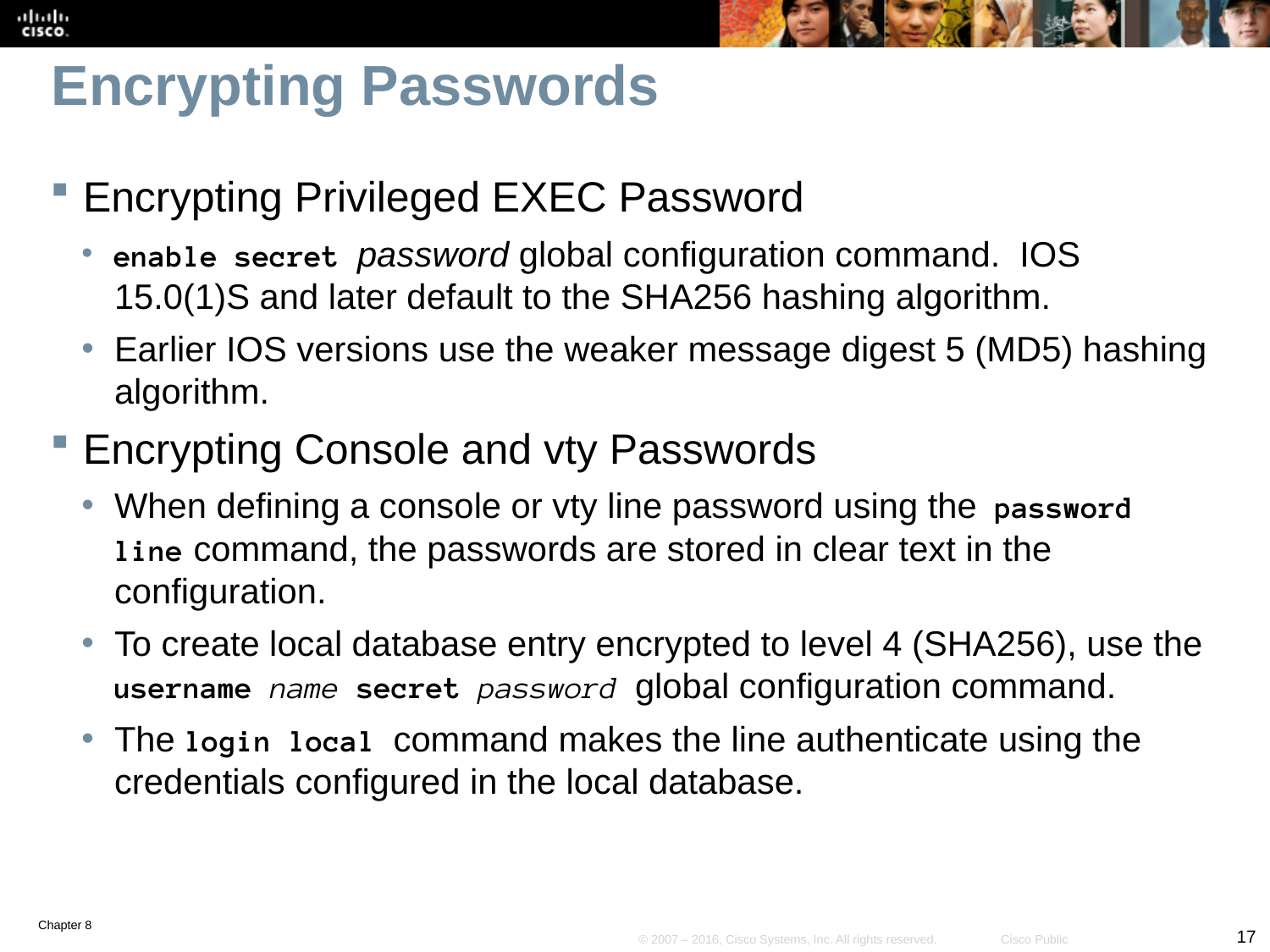

# Encrypting Passwords
Encrypting Privileged EXEC Password
enable secret password global configuration command.  IOS 15.0(1)S and later default to the SHA256 hashing algorithm.
Earlier IOS versions use the weaker message digest 5 (MD5) hashing algorithm.
Encrypting Console and vty Passwords
When defining a console or vty line password using the password line command, the passwords are stored in clear text in the configuration.
To create local database entry encrypted to level 4 (SHA256), use the username name secret password global configuration command.
The login local command makes the line authenticate using the credentials configured in the local database.